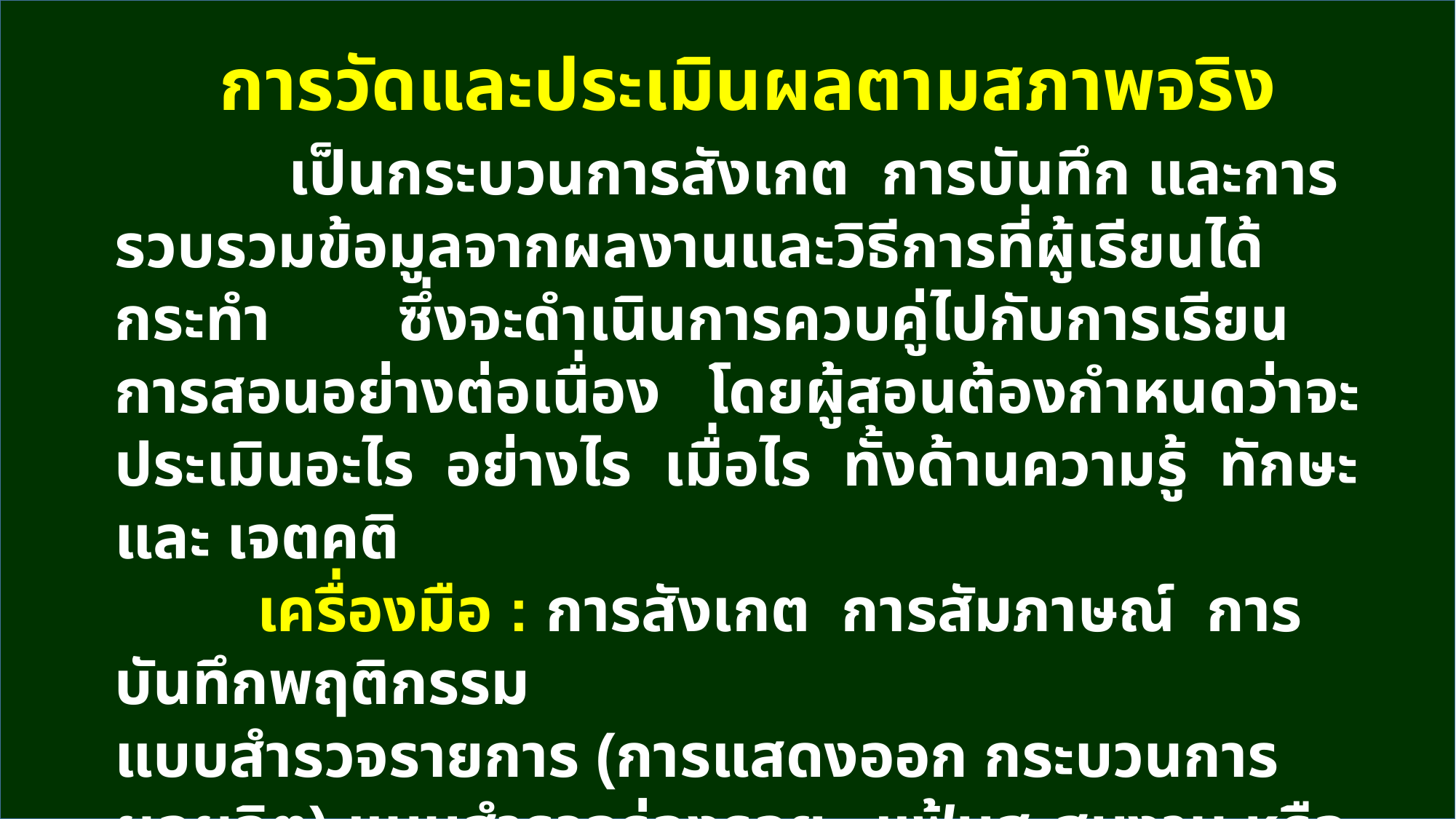

การวัดและประเมินผลตามสภาพจริง
           เป็นกระบวนการสังเกต  การบันทึก และการรวบรวมข้อมูลจากผลงานและวิธีการที่ผู้เรียนได้กระทำ        ซึ่งจะดำเนินการควบคู่ไปกับการเรียนการสอนอย่างต่อเนื่อง   โดยผู้สอนต้องกำหนดว่าจะประเมินอะไร  อย่างไร  เมื่อไร  ทั้งด้านความรู้  ทักษะ และ เจตคติ
         เครื่องมือ : การสังเกต  การสัมภาษณ์  การบันทึกพฤติกรรม
แบบสำรวจรายการ (การแสดงออก กระบวนการ ผลผลิต) แบบสำรวจร่องรอย   แฟ้มสะสมงาน หรือแฟ้มผลงาน
         เกณฑ์  :  เครื่องมือทุกประเภทที่กำหนดใช้ ต้องกำหนดเกณฑ์และรายละเอียดของเกณฑ์ให้ชัดเจน